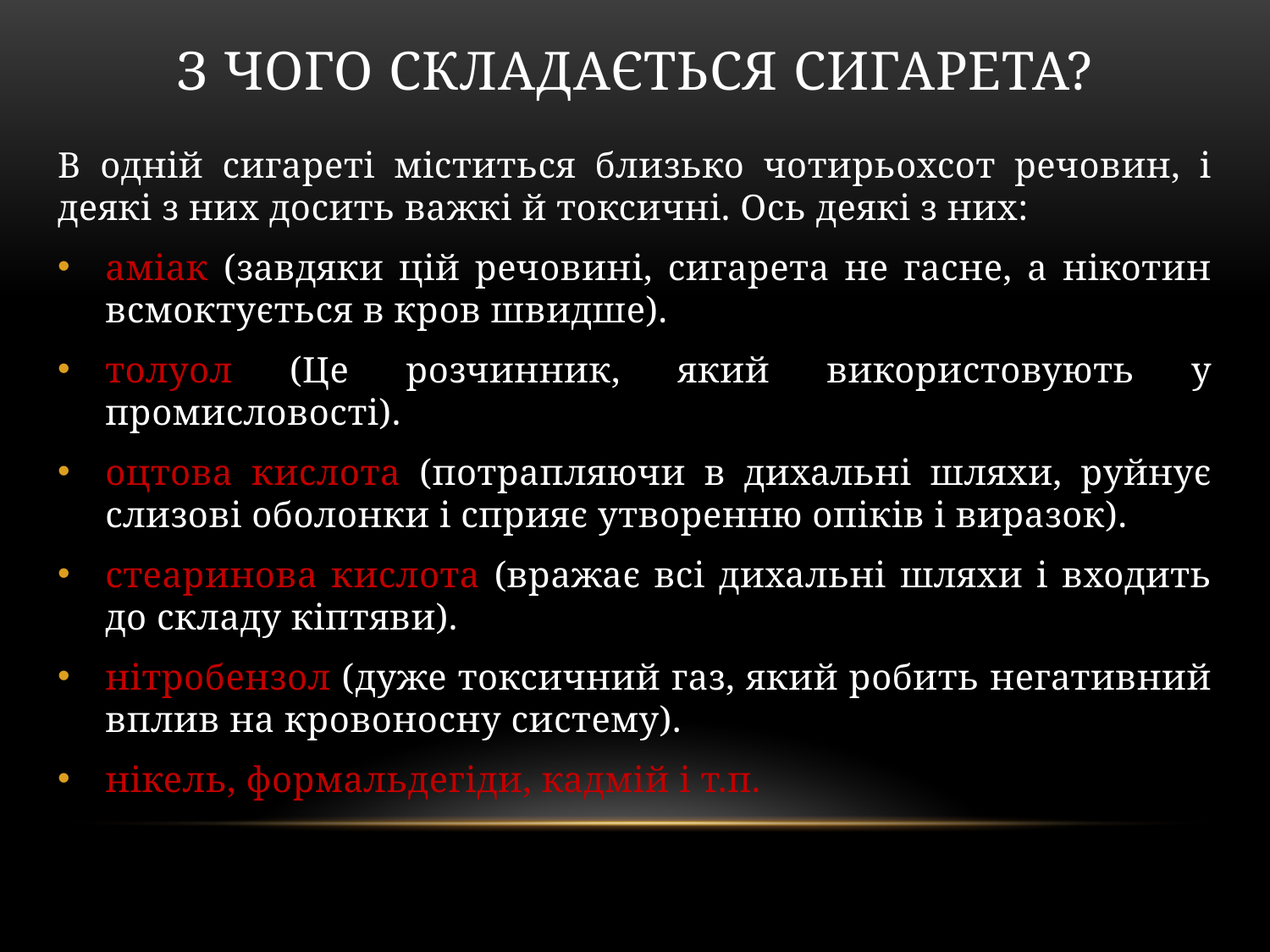

# З чого складається сигарета?
В одній сигареті міститься близько чотирьохсот речовин, і деякі з них досить важкі й токсичні. Ось деякі з них:
аміак (завдяки цій речовині, сигарета не гасне, а нікотин всмоктується в кров швидше).
толуол (Це розчинник, який використовують у промисловості).
оцтова кислота (потрапляючи в дихальні шляхи, руйнує слизові оболонки і сприяє утворенню опіків і виразок).
стеаринова кислота (вражає всі дихальні шляхи і входить до складу кіптяви).
нітробензол (дуже токсичний газ, який робить негативний вплив на кровоносну систему).
нікель, формальдегіди, кадмій і т.п.